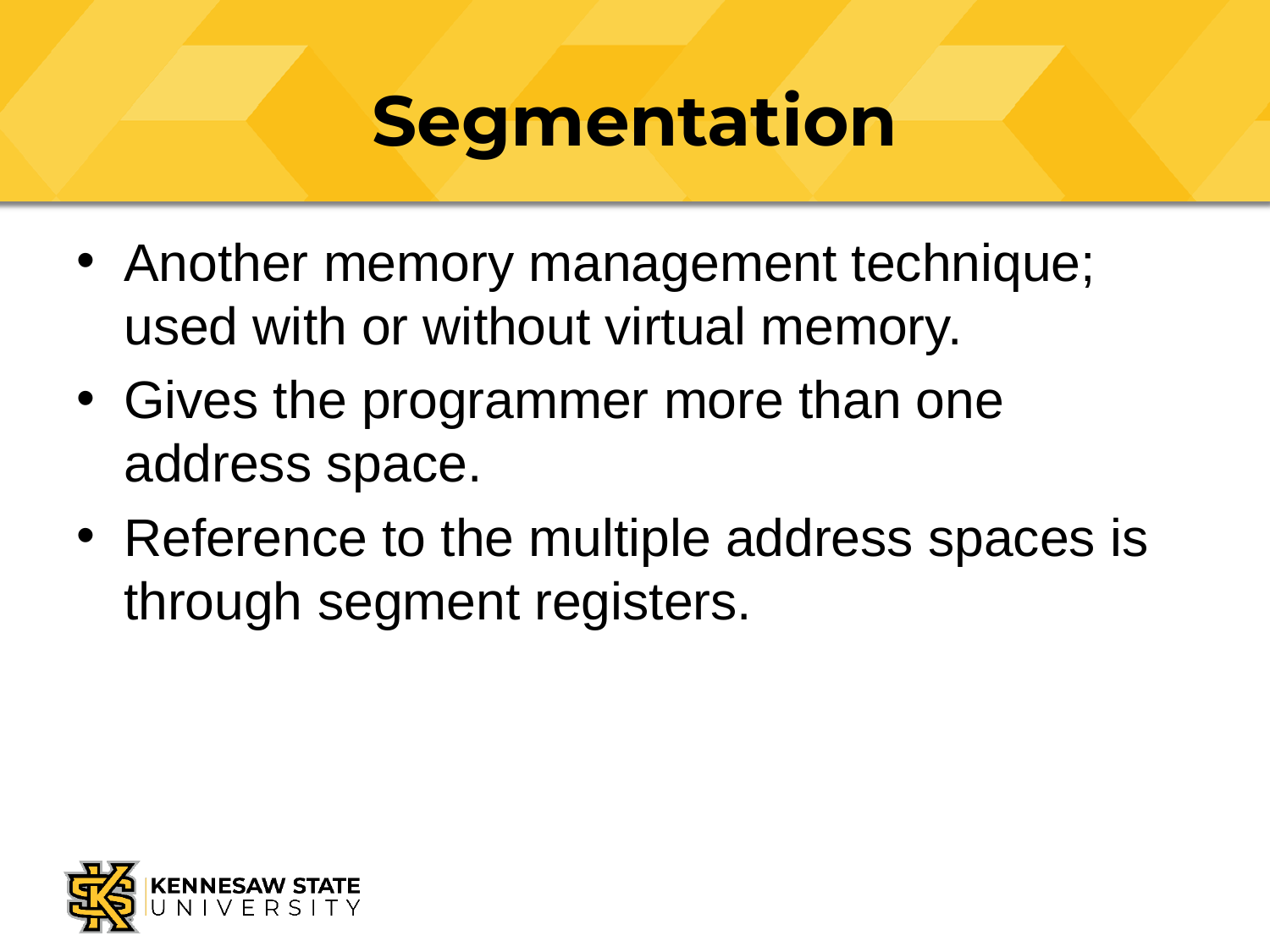

# Segmentation
Another memory management technique; used with or without virtual memory.
Gives the programmer more than one address space.
Reference to the multiple address spaces is through segment registers.